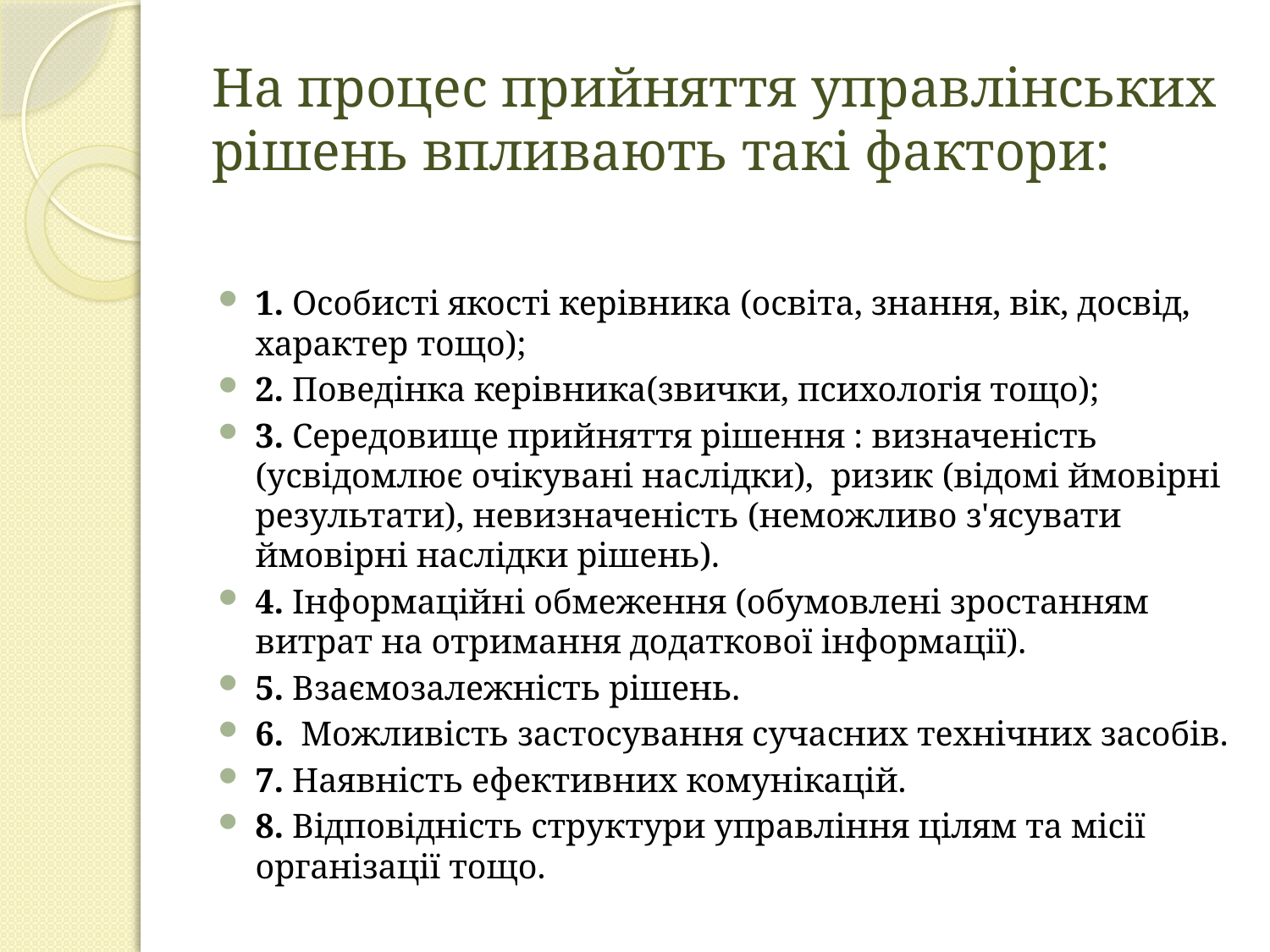

# На процес прийняття управлінських рішень впливають такі фактори:
1. Особисті якості керівника (освіта, знання, вік, досвід, характер тощо);
2. Поведінка керівника(звички, психологія тощо);
3. Середовище прийняття рішення : визначеність (усвідомлює очікувані наслідки),  ризик (відомі ймовірні результати), невизначеність (неможливо з'ясувати ймовірні наслідки рішень).
4. Інформаційні обмеження (обумовлені зростанням витрат на отримання додаткової інформації).
5. Взаємозалежність рішень.
6.  Можливість застосування сучасних технічних засобів.
7. Наявність ефективних комунікацій.
8. Відповідність структури управління цілям та місії організації тощо.